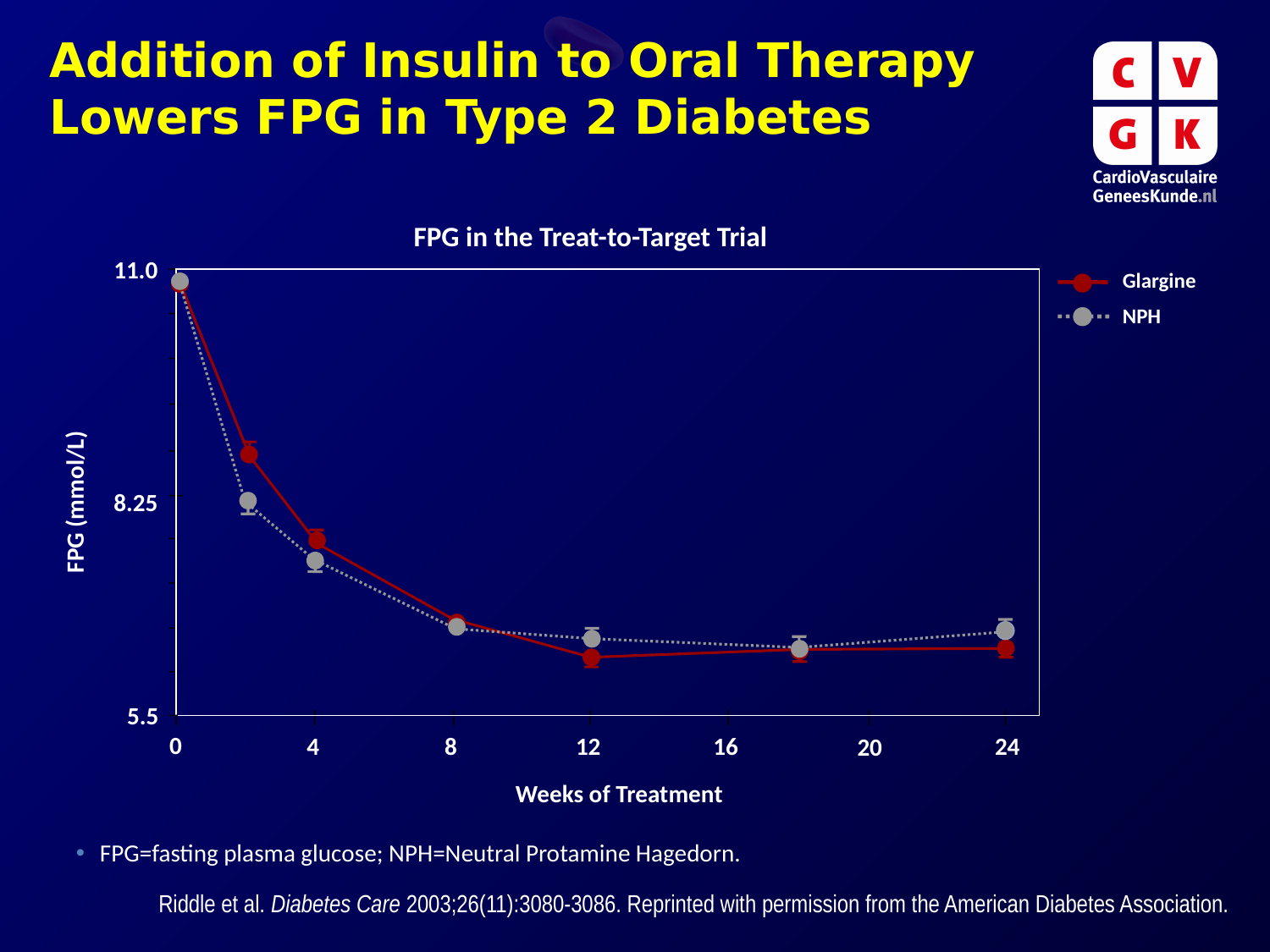

Addition of Insulin to Oral Therapy Lowers FPG in Type 2 Diabetes
FPG in the Treat-to-Target Trial
11.0
Glargine
NPH

FPG (mmol/L)
8.25

5.5

0
4
8
12
16
24
20
Weeks of Treatment
FPG=fasting plasma glucose; NPH=Neutral Protamine Hagedorn.
Riddle et al. Diabetes Care 2003;26(11):3080-3086. Reprinted with permission from the American Diabetes Association.